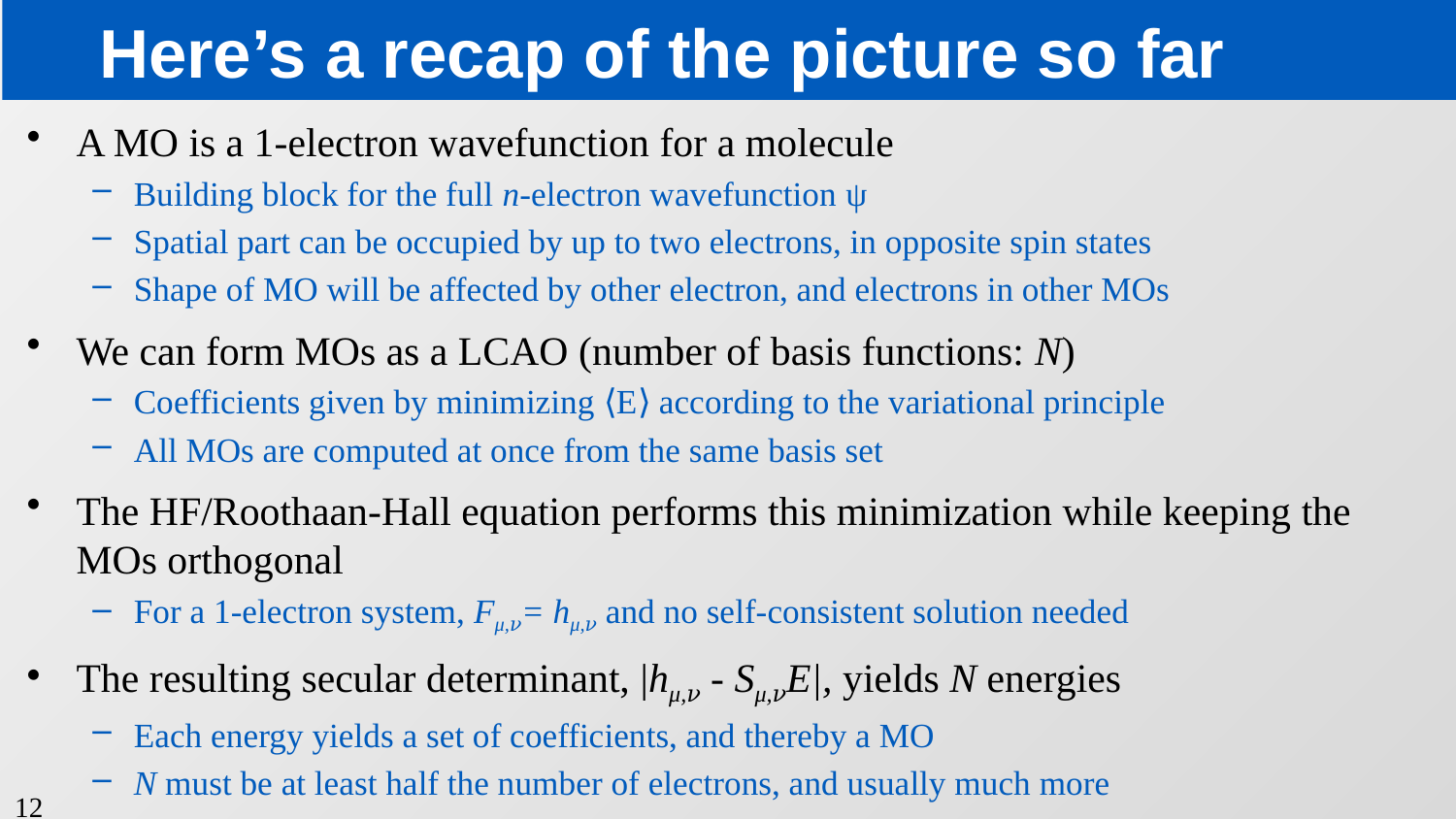

# Here’s a recap of the picture so far
A MO is a 1-electron wavefunction for a molecule
Building block for the full n-electron wavefunction ψ
Spatial part can be occupied by up to two electrons, in opposite spin states
Shape of MO will be affected by other electron, and electrons in other MOs
We can form MOs as a LCAO (number of basis functions: N)
Coefficients given by minimizing ⟨E⟩ according to the variational principle
All MOs are computed at once from the same basis set
The HF/Roothaan-Hall equation performs this minimization while keeping the MOs orthogonal
For a 1-electron system, Fμ,𝜈= hμ,𝜈 and no self-consistent solution needed
The resulting secular determinant, |hμ,𝜈 - Sμ,𝜈E|, yields N energies
Each energy yields a set of coefficients, and thereby a MO
N must be at least half the number of electrons, and usually much more
12